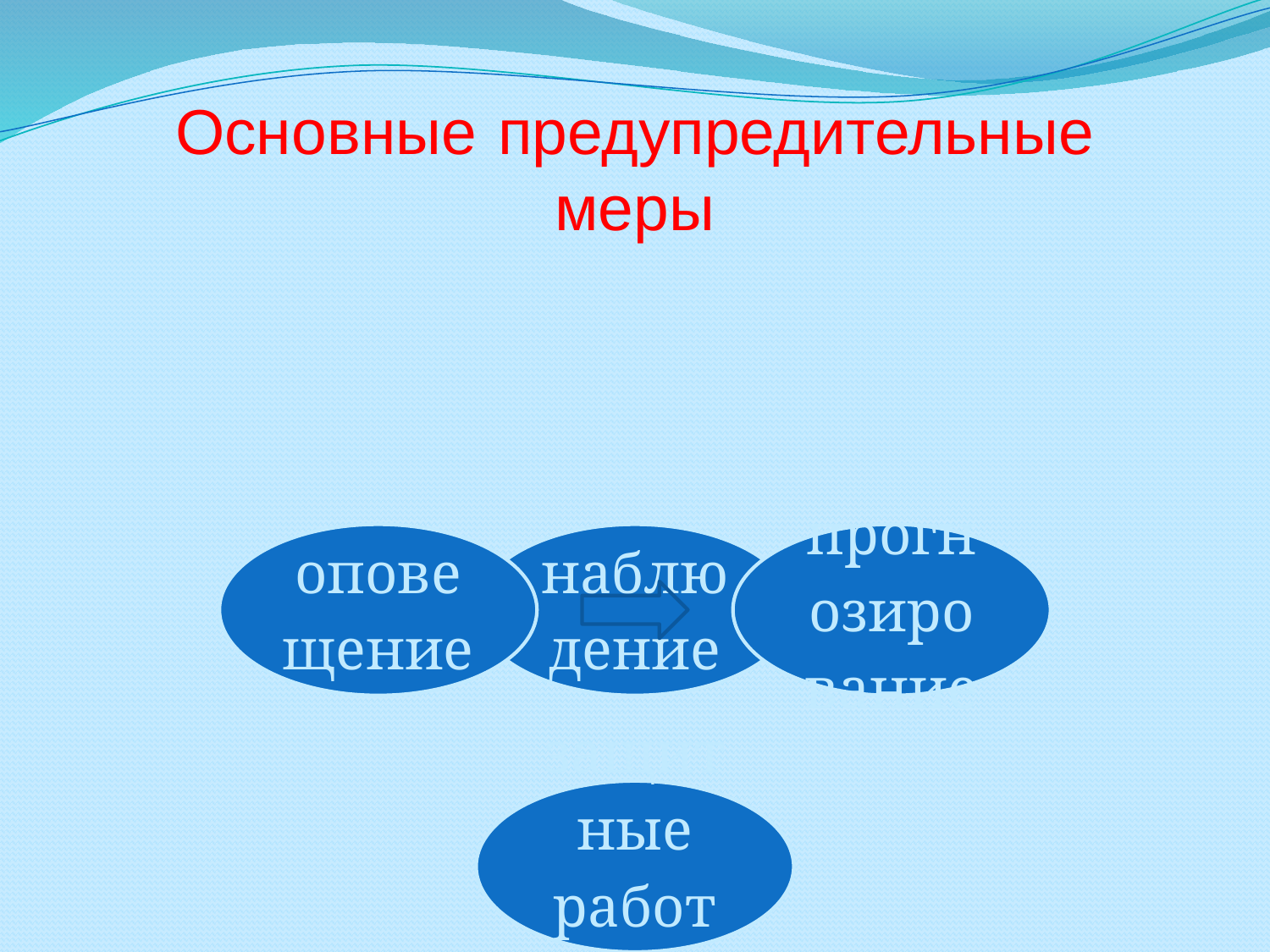

# Основные предупредительные меры
наблюдение
прогнозирование
оповещение